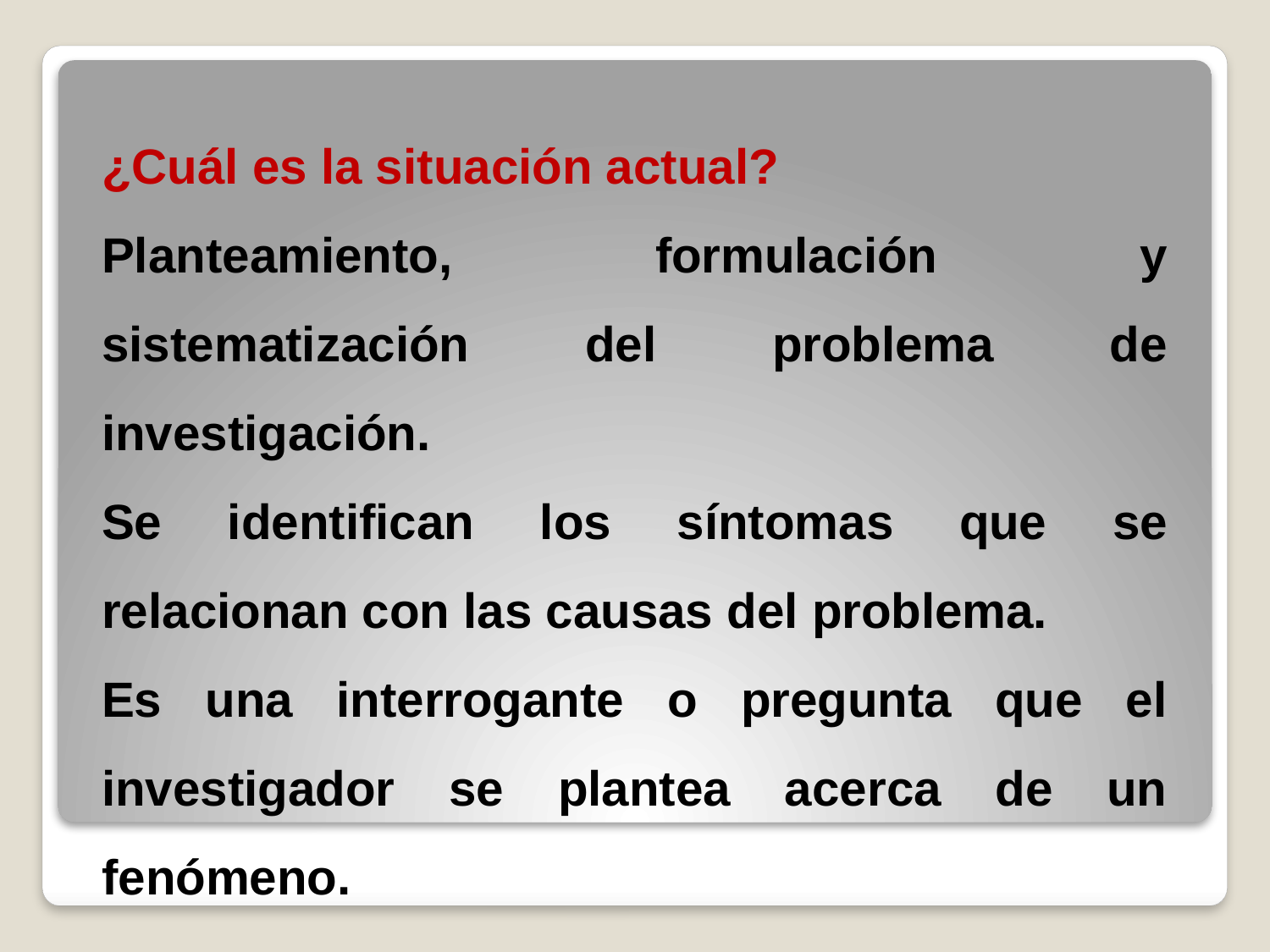

¿Cuál es la situación actual?
Planteamiento, formulación y sistematización del problema de investigación.
Se identifican los síntomas que se relacionan con las causas del problema.
Es una interrogante o pregunta que el investigador se plantea acerca de un fenómeno.